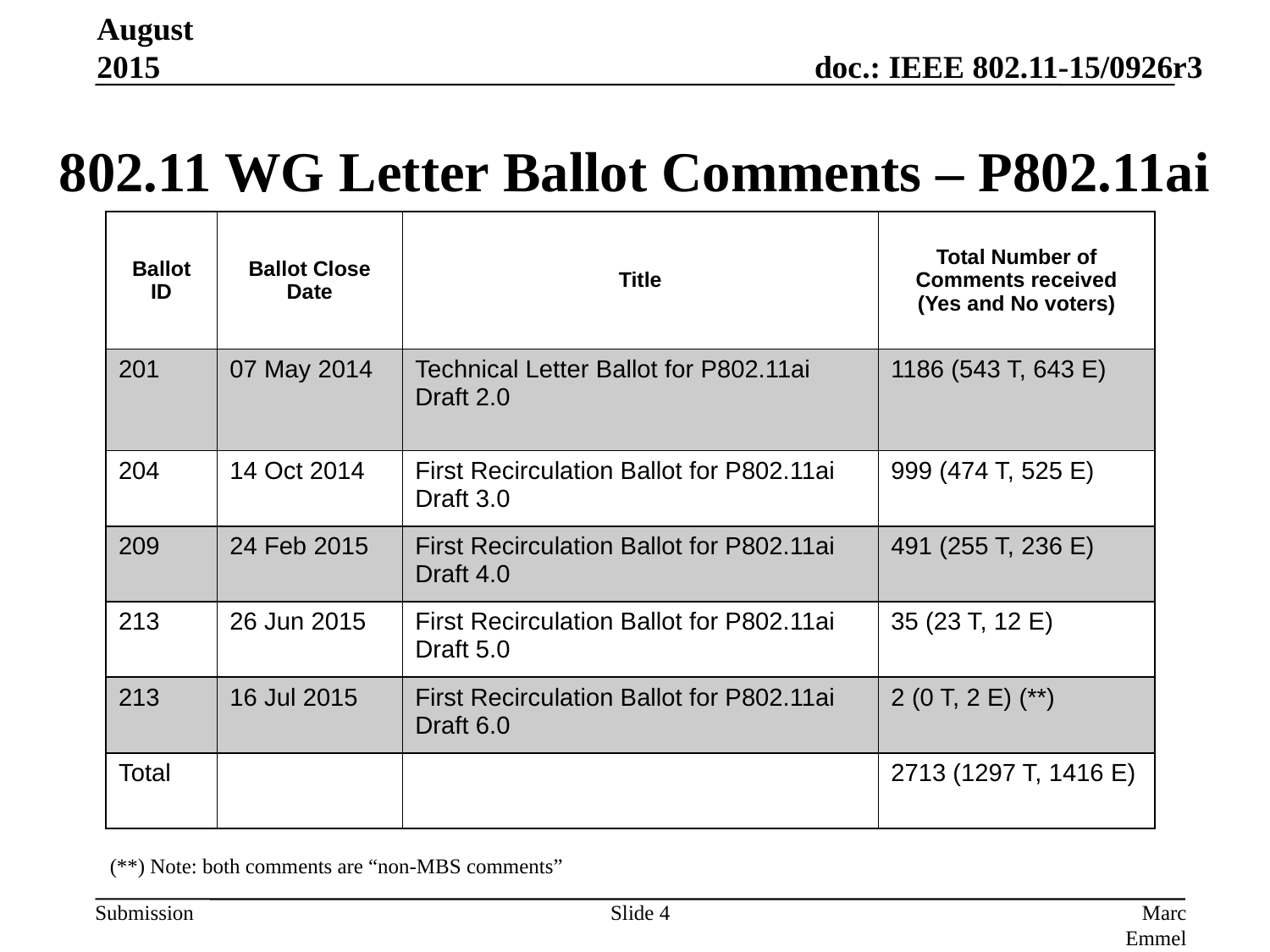

August 2015
# 802.11 WG Letter Ballot Comments – P802.11ai
| Ballot ID | Ballot Close Date | Title | Total Number of Comments received (Yes and No voters) |
| --- | --- | --- | --- |
| 201 | 07 May 2014 | Technical Letter Ballot for P802.11ai Draft 2.0 | 1186 (543 T, 643 E) |
| 204 | 14 Oct 2014 | First Recirculation Ballot for P802.11ai Draft 3.0 | 999 (474 T, 525 E) |
| 209 | 24 Feb 2015 | First Recirculation Ballot for P802.11ai Draft 4.0 | 491 (255 T, 236 E) |
| 213 | 26 Jun 2015 | First Recirculation Ballot for P802.11ai Draft 5.0 | 35 (23 T, 12 E) |
| 213 | 16 Jul 2015 | First Recirculation Ballot for P802.11ai Draft 6.0 | 2 (0 T, 2 E) (\*\*) |
| Total |  |  | 2713 (1297 T, 1416 E) |
(**) Note: both comments are “non-MBS comments”
Slide 4
Marc Emmelmann, SELF